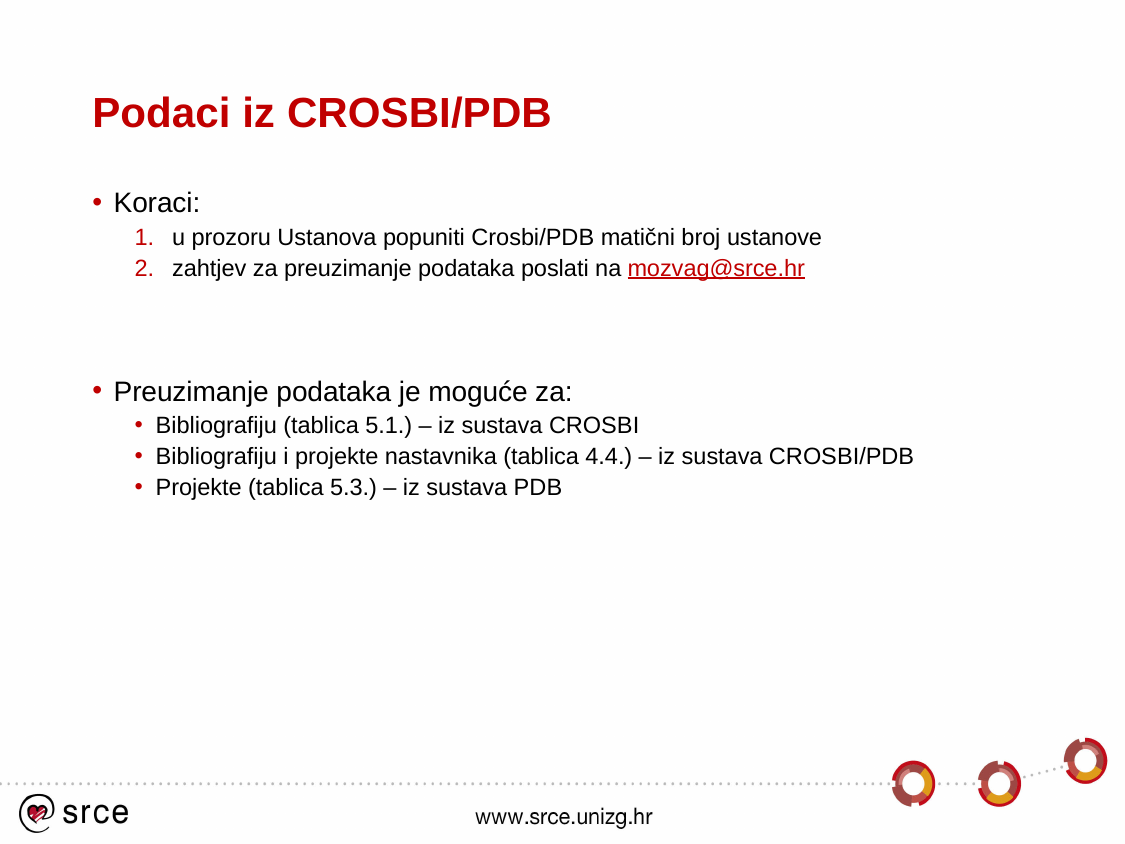

# Podaci iz CROSBI/PDB
Koraci:
u prozoru Ustanova popuniti Crosbi/PDB matični broj ustanove
zahtjev za preuzimanje podataka poslati na mozvag@srce.hr

Preuzimanje podataka je moguće za:
Bibliografiju (tablica 5.1.) – iz sustava CROSBI
Bibliografiju i projekte nastavnika (tablica 4.4.) – iz sustava CROSBI/PDB
Projekte (tablica 5.3.) – iz sustava PDB